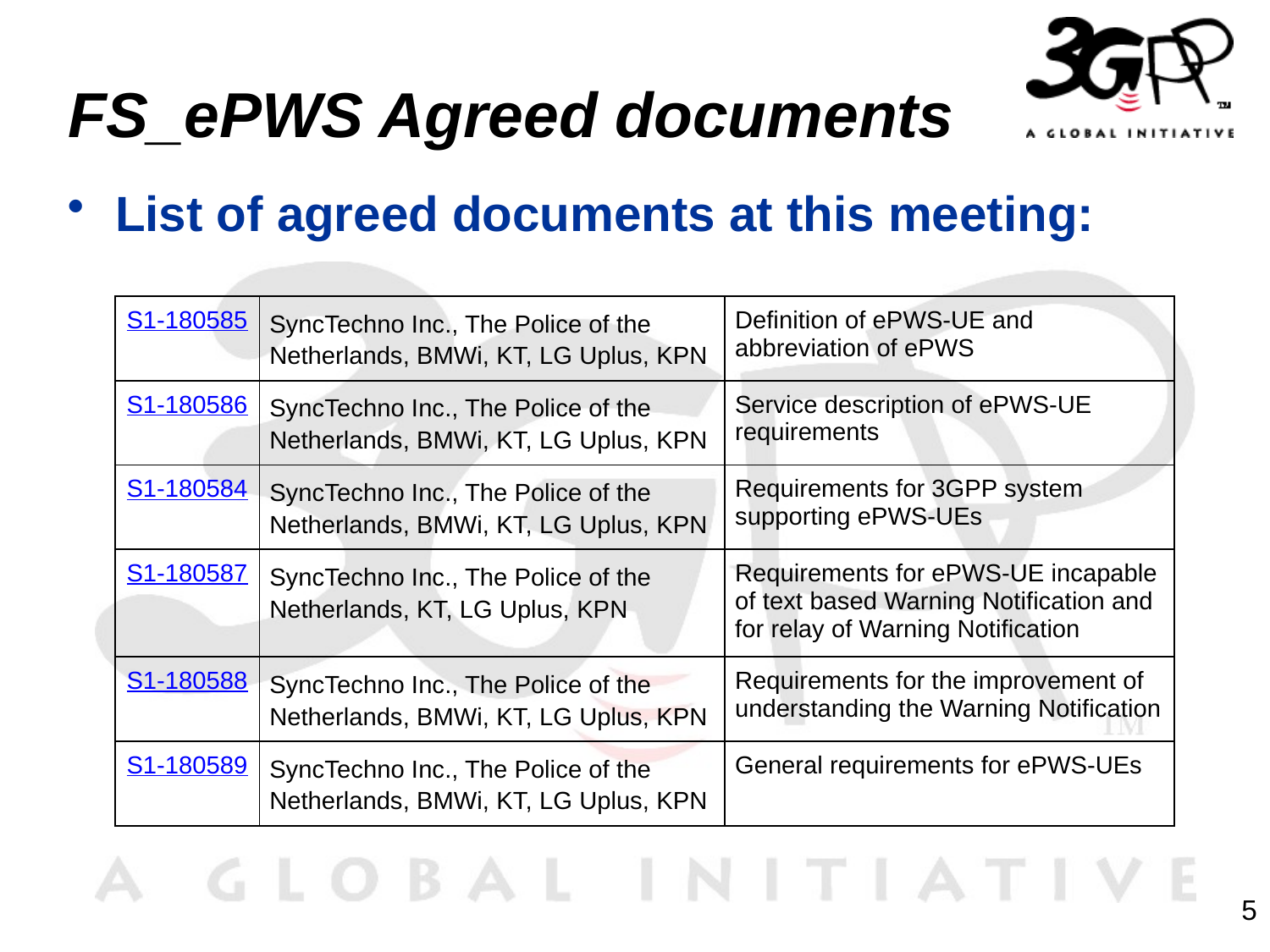

# FS_ePWS Agreed documents
List of agreed documents at this meeting:

| S1-180585 | SyncTechno Inc., The Police of the Netherlands, BMWi, KT, LG Uplus, KPN | Definition of ePWS-UE and abbreviation of ePWS |
| --- | --- | --- |
| S1-180586 | SyncTechno Inc., The Police of the Netherlands, BMWi, KT, LG Uplus, KPN | Service description of ePWS-UE requirements |
| S1-180584 | SyncTechno Inc., The Police of the Netherlands, BMWi, KT, LG Uplus, KPN | Requirements for 3GPP system supporting ePWS-UEs |
| S1-180587 | SyncTechno Inc., The Police of the Netherlands, KT, LG Uplus, KPN | Requirements for ePWS-UE incapable of text based Warning Notification and for relay of Warning Notification |
| S1-180588 | SyncTechno Inc., The Police of the Netherlands, BMWi, KT, LG Uplus, KPN | Requirements for the improvement of understanding the Warning Notification |
| S1-180589 | SyncTechno Inc., The Police of the Netherlands, BMWi, KT, LG Uplus, KPN | General requirements for ePWS-UEs |
5